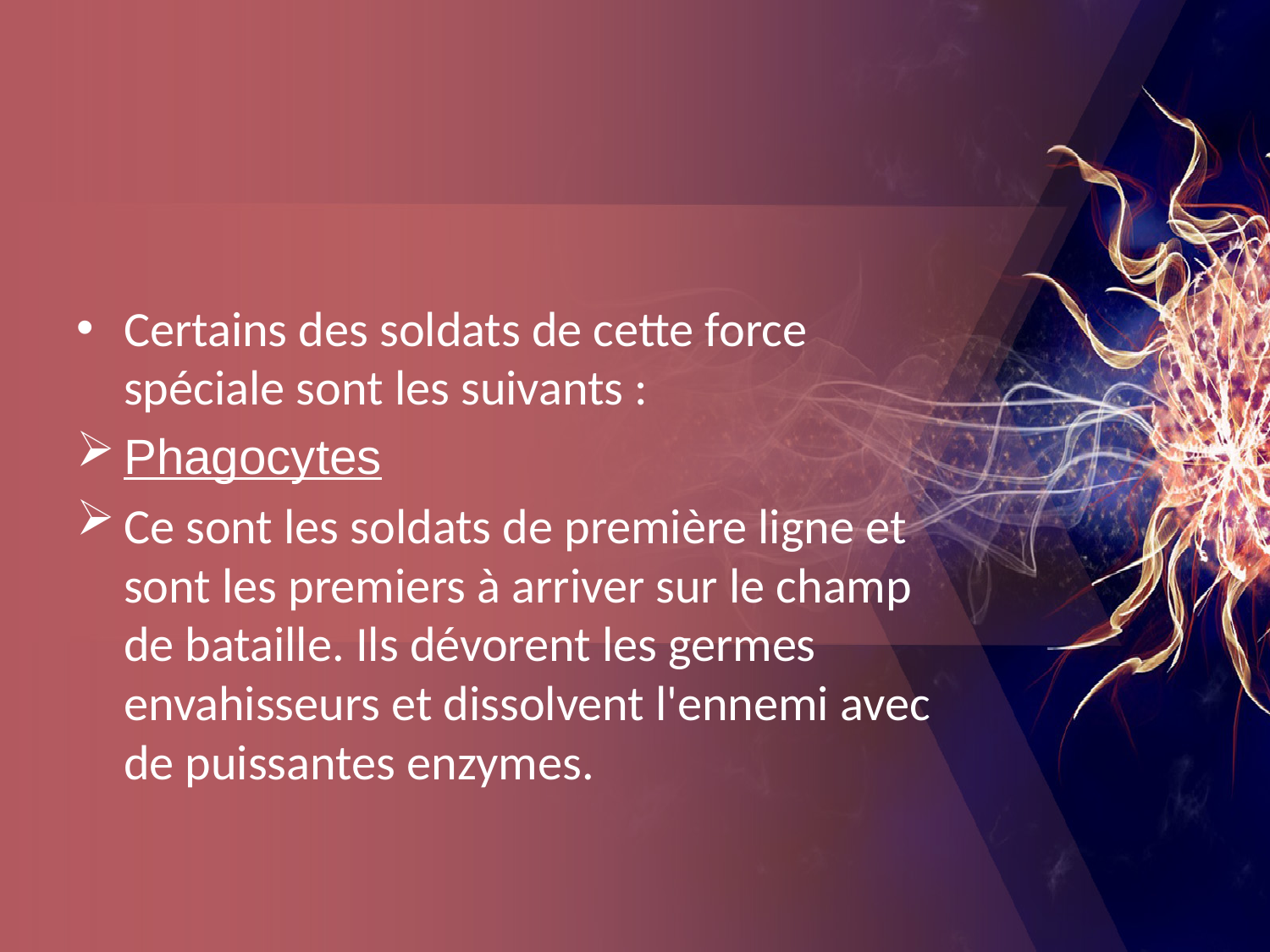

Certains des soldats de cette force spéciale sont les suivants :
Phagocytes
Ce sont les soldats de première ligne et sont les premiers à arriver sur le champ de bataille. Ils dévorent les germes envahisseurs et dissolvent l'ennemi avec de puissantes enzymes.